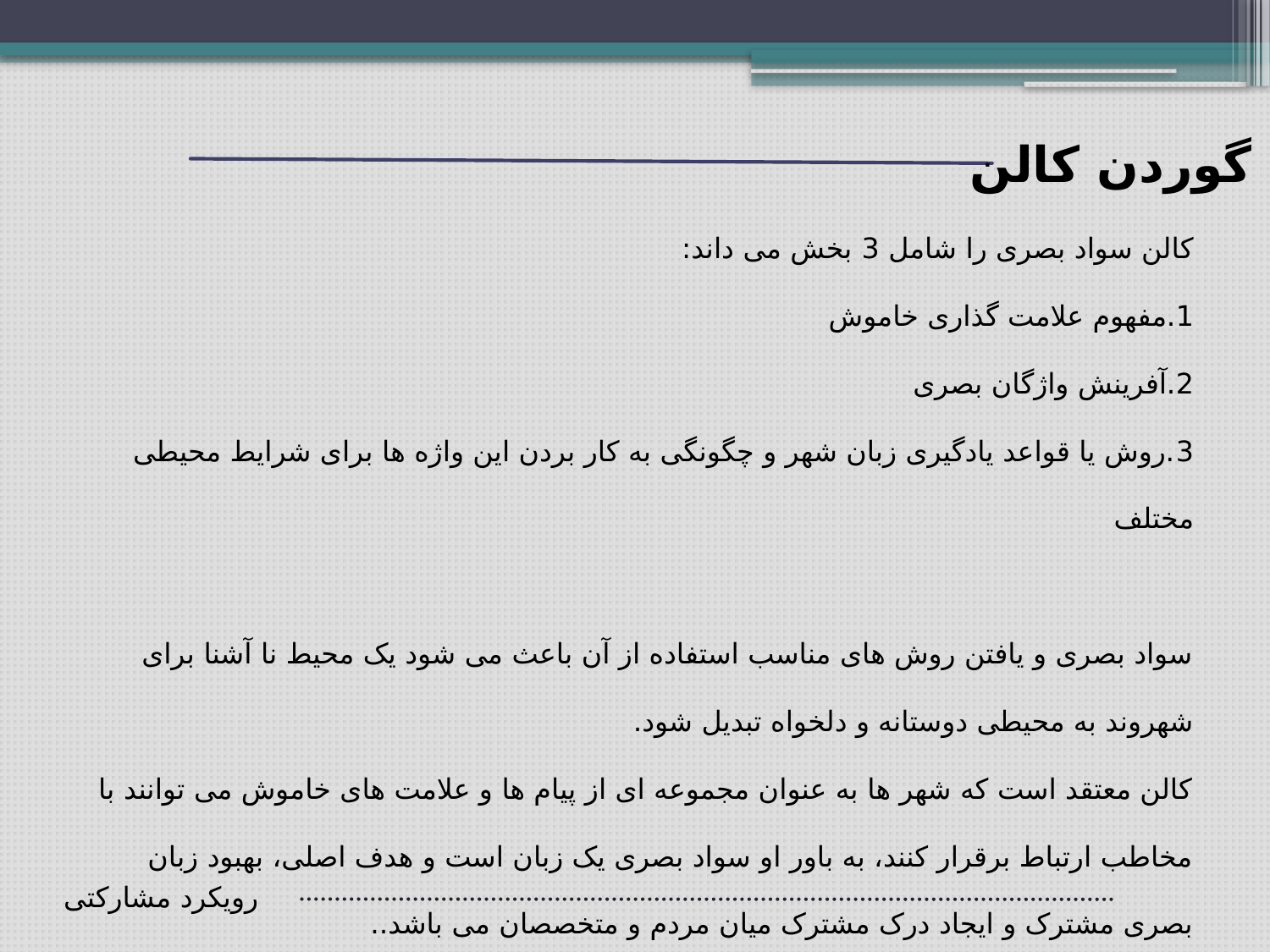

گوردن کالن
کالن سواد بصری را شامل 3 بخش می داند:
1.مفهوم علامت گذاری خاموش
2.آفرینش واژگان بصری
3.روش یا قواعد یادگیری زبان شهر و چگونگی به کار بردن این واژه ها برای شرایط محیطی مختلف

سواد بصری و یافتن روش های مناسب استفاده از آن باعث می شود یک محیط نا آشنا برای شهروند به محیطی دوستانه و دلخواه تبدیل شود.
کالن معتقد است که شهر ها به عنوان مجموعه ای از پیام ها و علامت های خاموش می توانند با مخاطب ارتباط برقرار کنند، به باور او سواد بصری یک زبان است و هدف اصلی، بهبود زبان بصری مشترک و ایجاد درک مشترک میان مردم و متخصصان می باشد..

رویکرد مشارکتی